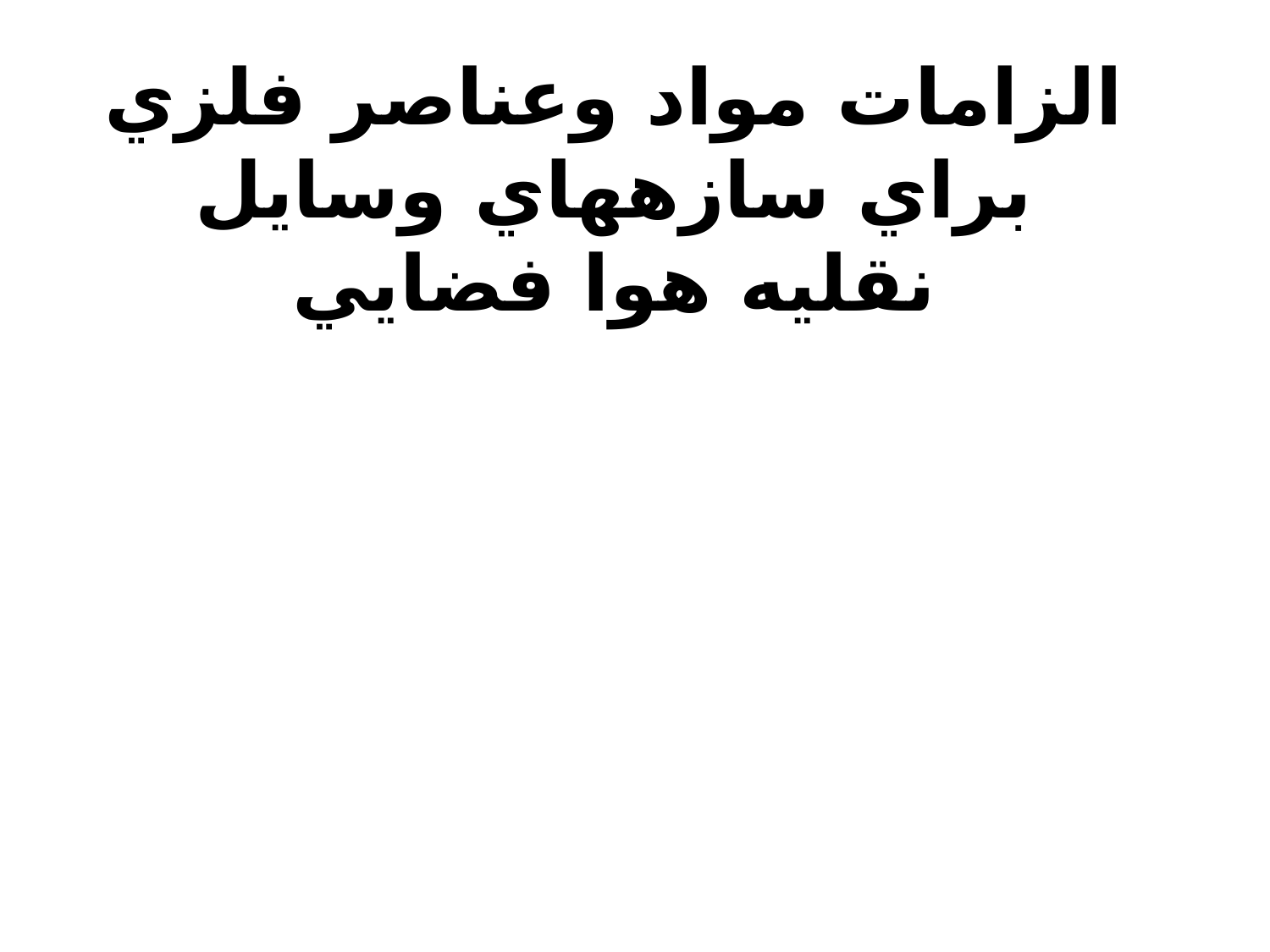

# الزامات مواد وعناصر فلزي براي سازه­هاي وسايل نقليه هوا فضايي